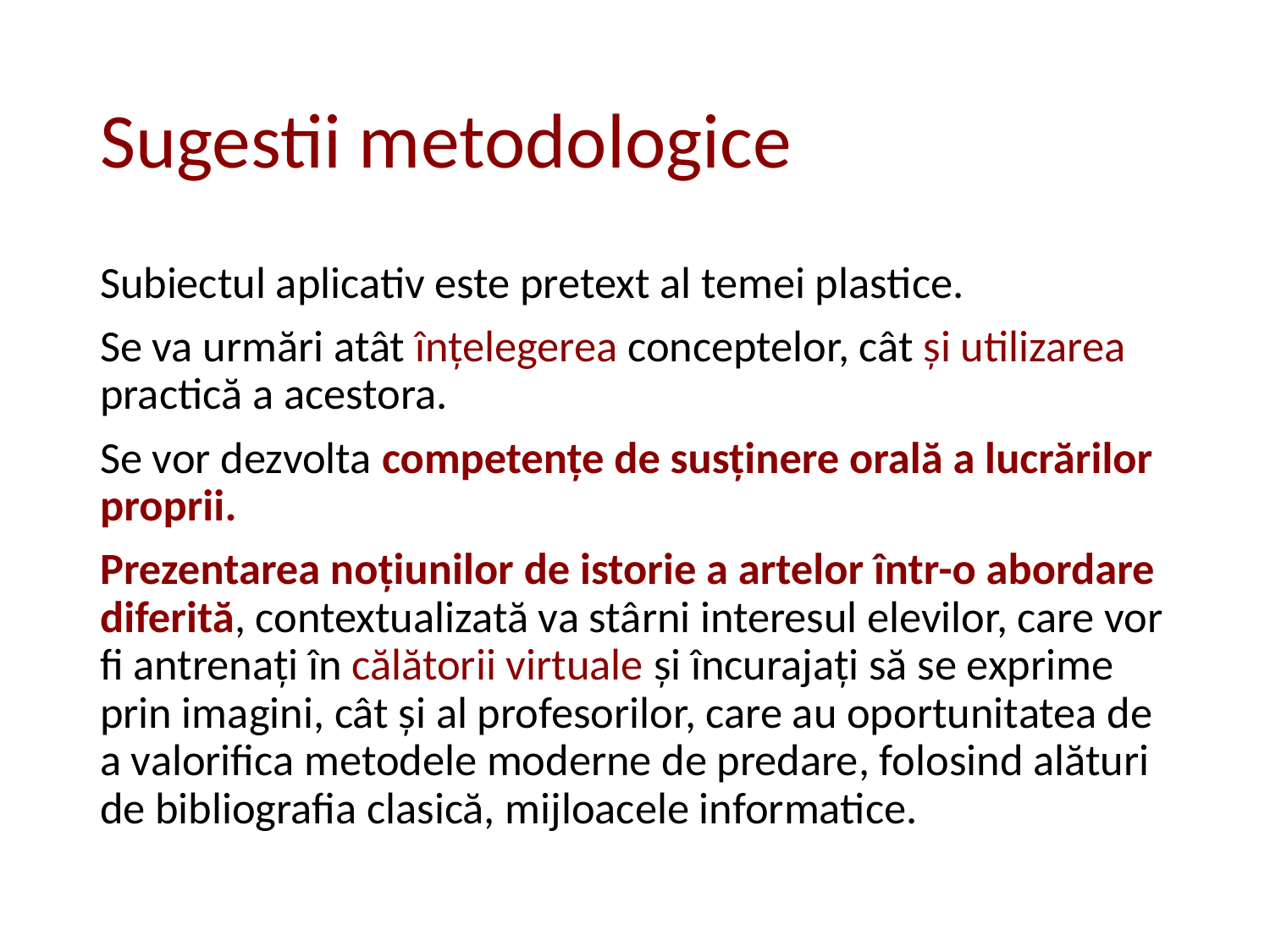

# Sugestii metodologice
Subiectul aplicativ este pretext al temei plastice.
Se va urmări atât înțelegerea conceptelor, cât și utilizarea practică a acestora.
Se vor dezvolta competențe de susținere orală a lucrărilor proprii.
Prezentarea noțiunilor de istorie a artelor într-o abordare diferită, contextualizată va stârni interesul elevilor, care vor fi antrenați în călătorii virtuale și încurajați să se exprime prin imagini, cât și al profesorilor, care au oportunitatea de a valorifica metodele moderne de predare, folosind alături de bibliografia clasică, mijloacele informatice.